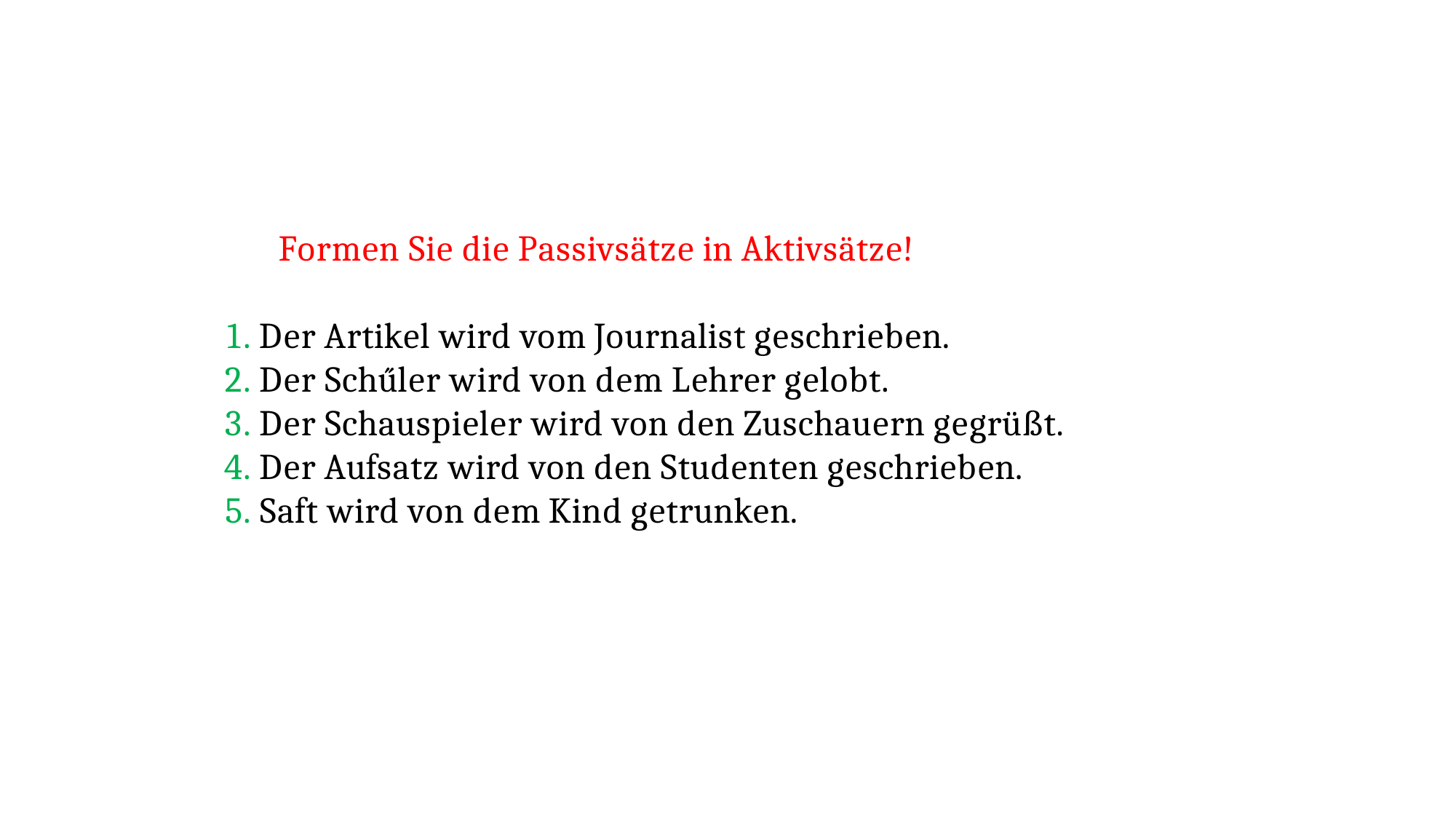

Formen Sie die Passivsätze in Aktivsätze!

1. Der Artikel wird vom Journalist geschrieben.
2. Der Schűler wird von dem Lehrer gelobt.
3. Der Schauspieler wird von den Zuschauern gegrüßt.
4. Der Aufsatz wird von den Studenten geschrieben.
5. Saft wird von dem Kind getrunken.